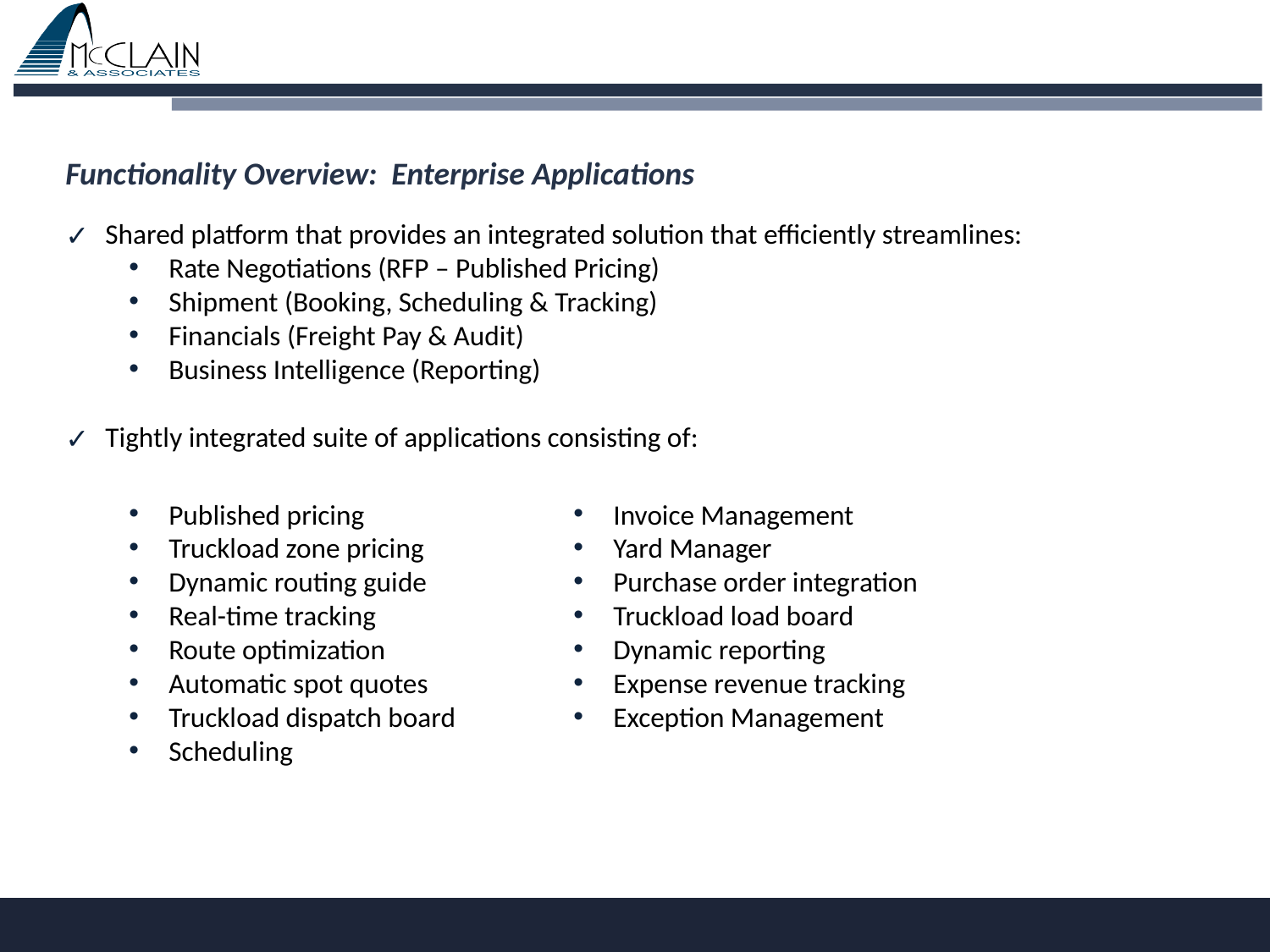

Functionality Overview:  Enterprise Applications

Shared platform that provides an integrated solution that efficiently streamlines:
Rate Negotiations (RFP – Published Pricing)
Shipment (Booking, Scheduling & Tracking)
Financials (Freight Pay & Audit)
Business Intelligence (Reporting)

Tightly integrated suite of applications consisting of:
Published pricing
Truckload zone pricing
Dynamic routing guide
Real-time tracking
Route optimization
Automatic spot quotes
Truckload dispatch board
Scheduling
Invoice Management
Yard Manager
Purchase order integration
Truckload load board
Dynamic reporting
Expense revenue tracking
Exception Management